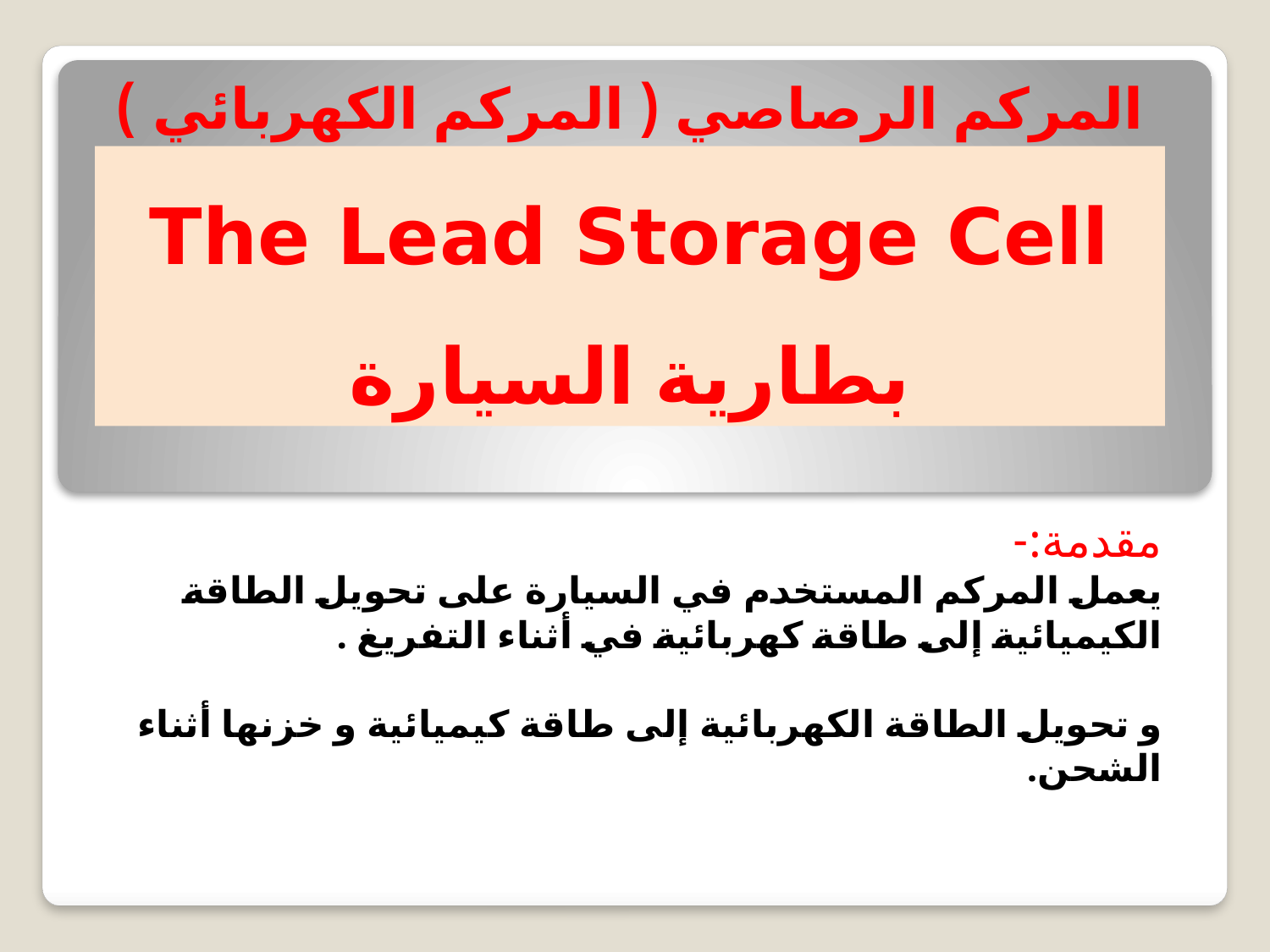

# المركم الرصاصي ( المركم الكهربائي ) The Lead Storage Cell بطارية السيارة
مقدمة:-
يعمل المركم المستخدم في السيارة على تحويل الطاقة الكيميائية إلى طاقة كهربائية في أثناء التفريغ .

و تحويل الطاقة الكهربائية إلى طاقة كيميائية و خزنها أثناء الشحن.